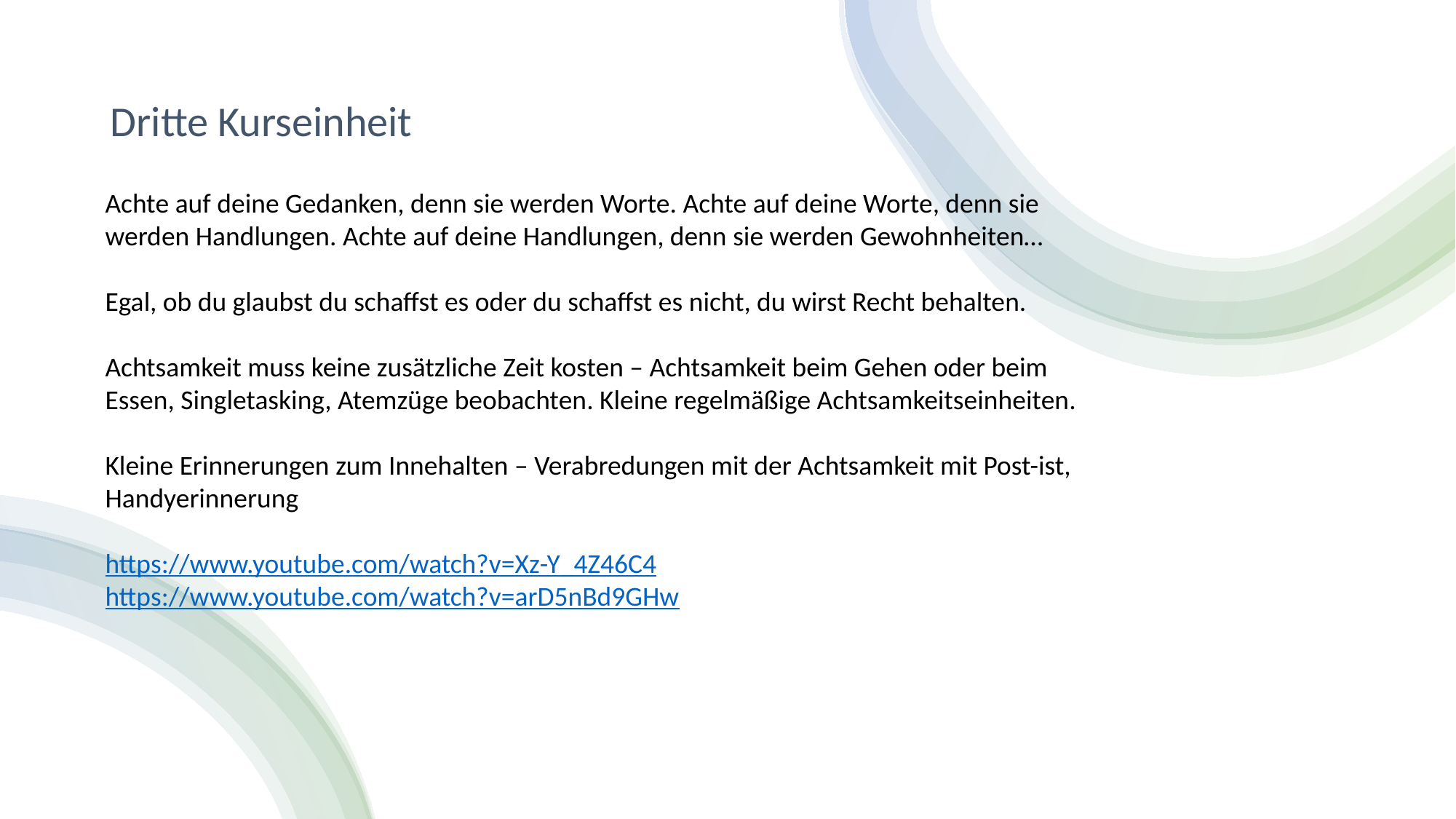

# Dritte Kurseinheit
Achte auf deine Gedanken, denn sie werden Worte. Achte auf deine Worte, denn sie werden Handlungen. Achte auf deine Handlungen, denn sie werden Gewohnheiten…

Egal, ob du glaubst du schaffst es oder du schaffst es nicht, du wirst Recht behalten.

Achtsamkeit muss keine zusätzliche Zeit kosten – Achtsamkeit beim Gehen oder beim Essen, Singletasking, Atemzüge beobachten. Kleine regelmäßige Achtsamkeitseinheiten.

Kleine Erinnerungen zum Innehalten – Verabredungen mit der Achtsamkeit mit Post-ist, Handyerinnerung

https://www.youtube.com/watch?v=Xz-Y_4Z46C4
https://www.youtube.com/watch?v=arD5nBd9GHw